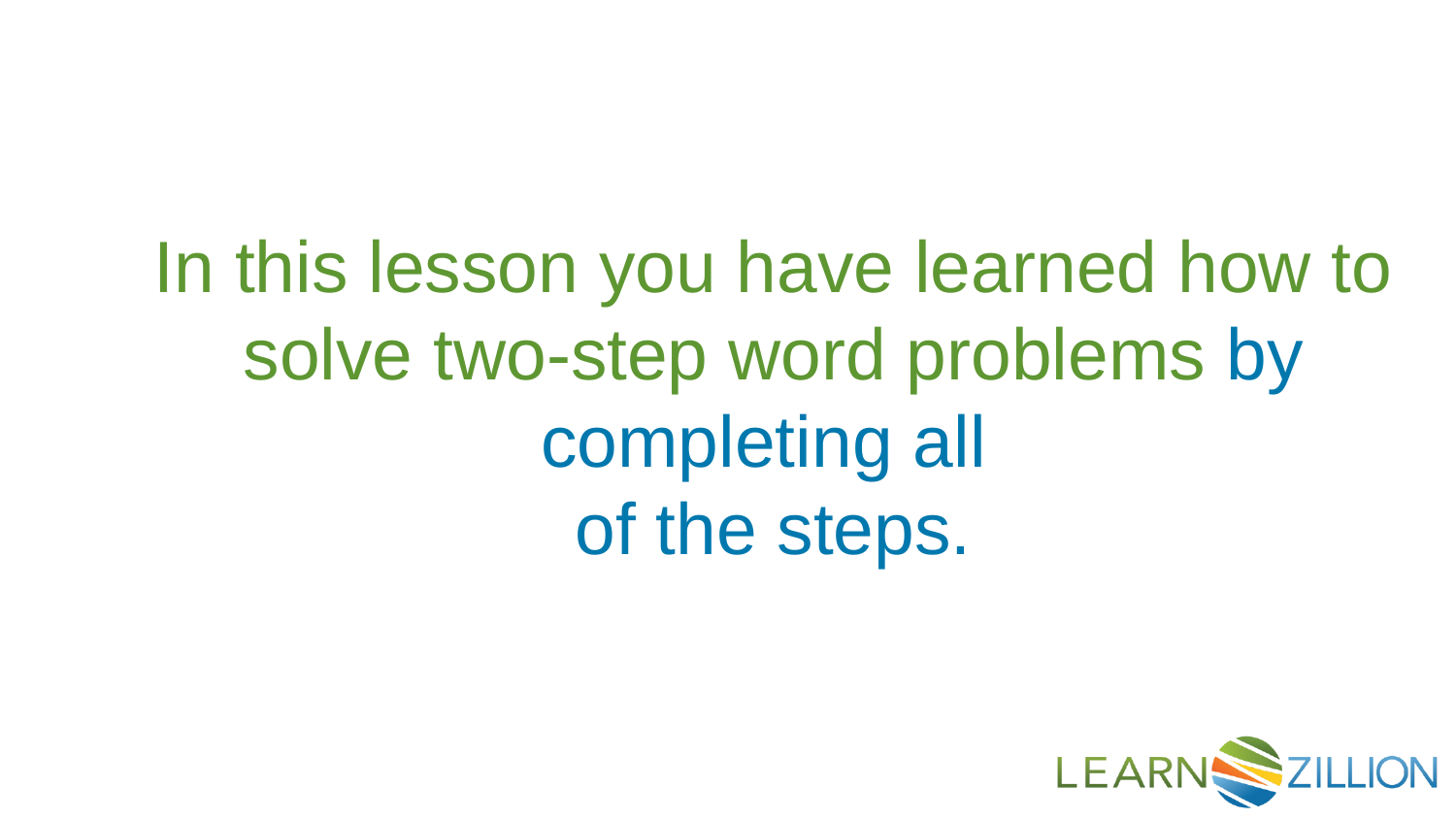

In this lesson you have learned how to solve two-step word problems by completing all
of the steps.